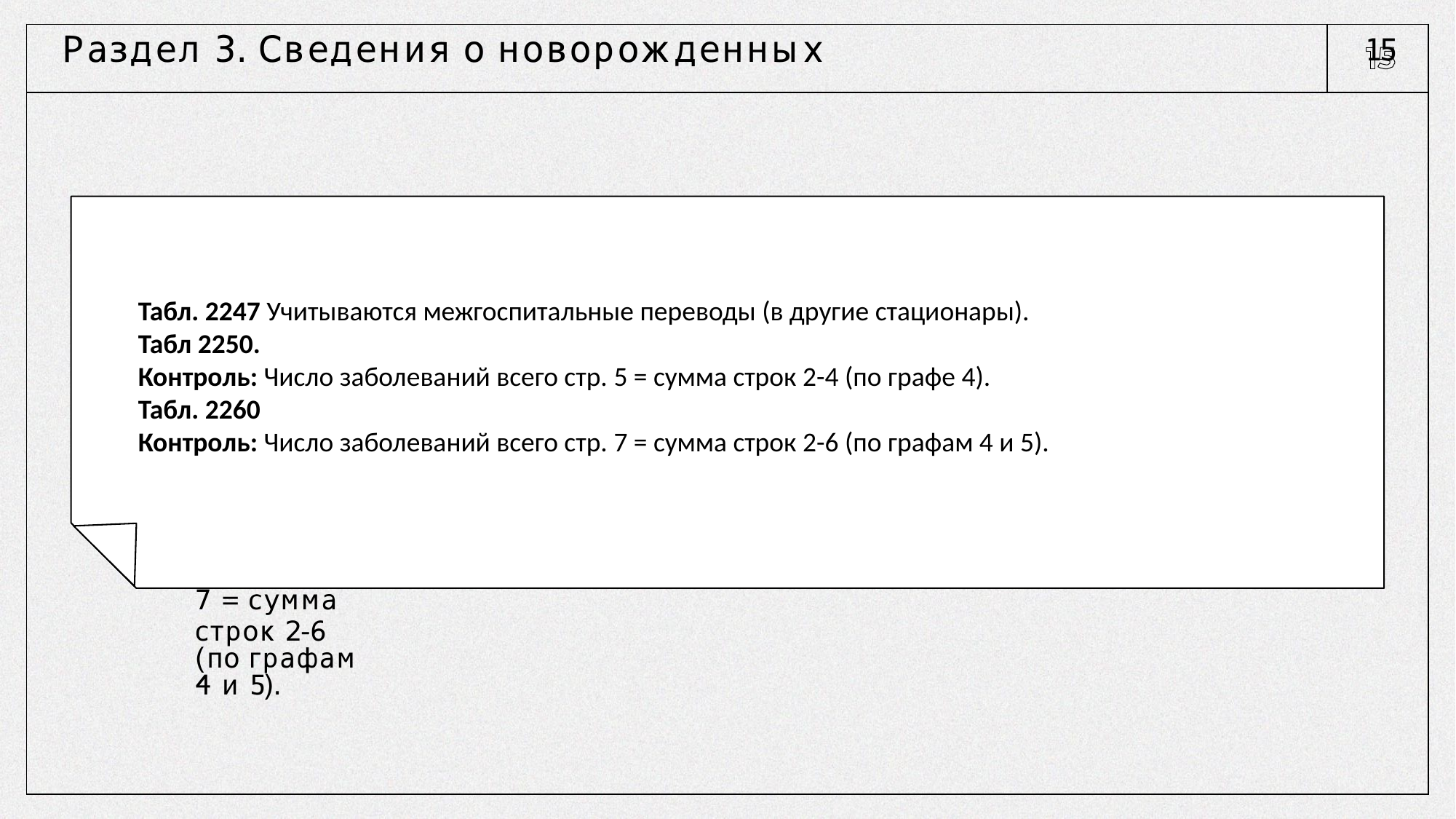

| Раздел 3. Сведения о новорожденных | 15 |
| --- | --- |
| Табл. 2247 Учитываются межгоспитальные переводы (в другие стационары). Табл 2250. Контроль: Число заболеваний всего стр. 5 = сумма строк 2-4 (по графе 4). Табл. 2260 Контроль: Число заболеваний всего стр. 7 = сумма строк 2-6 (по графам 4 и 5). |  |

Табл. 2247 Учитываются межгоспитальные переводы (в другие стационары).
Табл 2250.
Контроль: Число заболеваний всего стр. 5 = сумма строк 2-4 (по графе 4).
Табл. 2260
Контроль: Число заболеваний всего стр. 7 = сумма строк 2-6 (по графам 4 и 5).